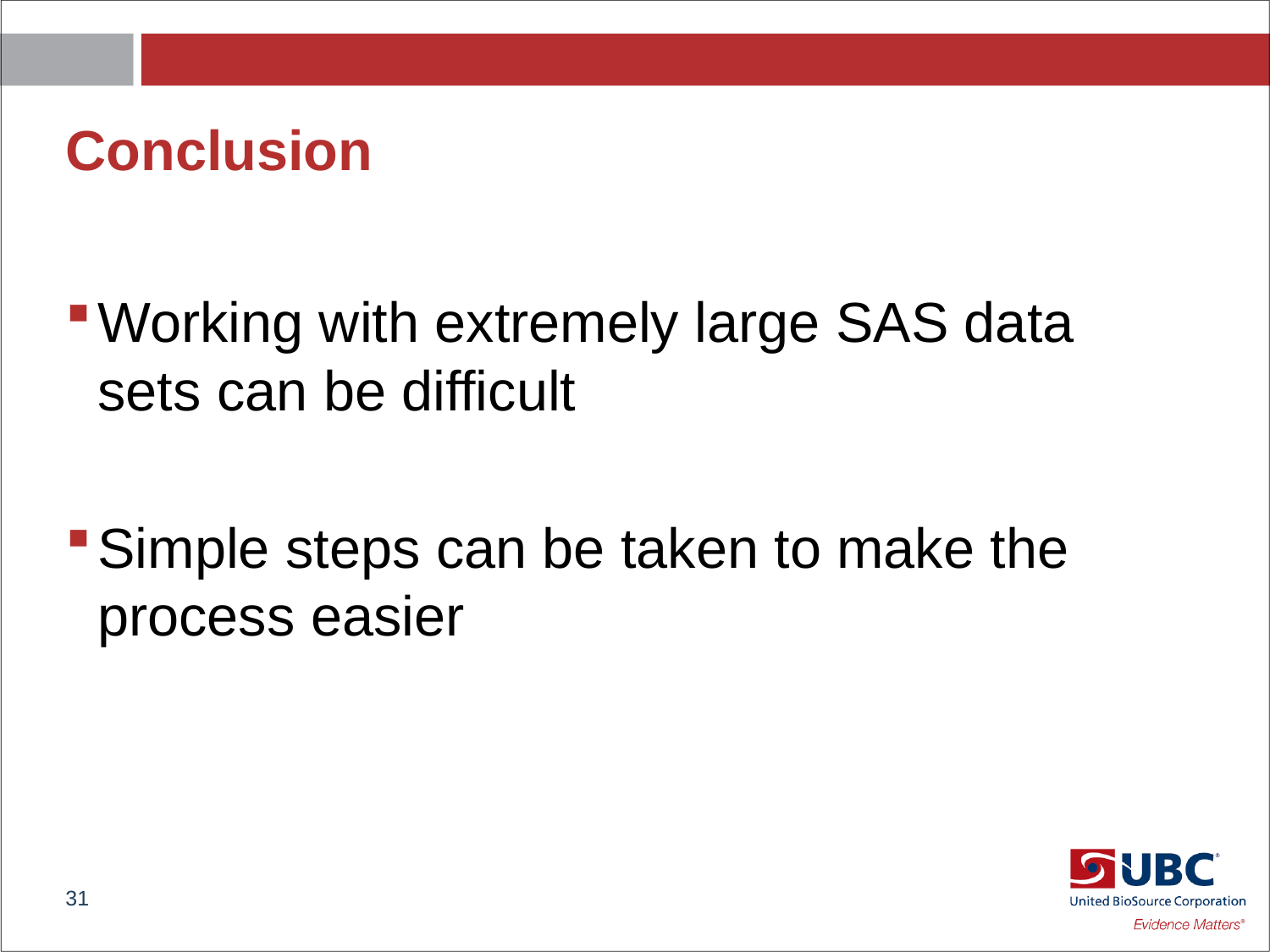

# Conclusion

Working with extremely large SAS data sets can be difficult

Simple steps can be taken to make the process easier
31